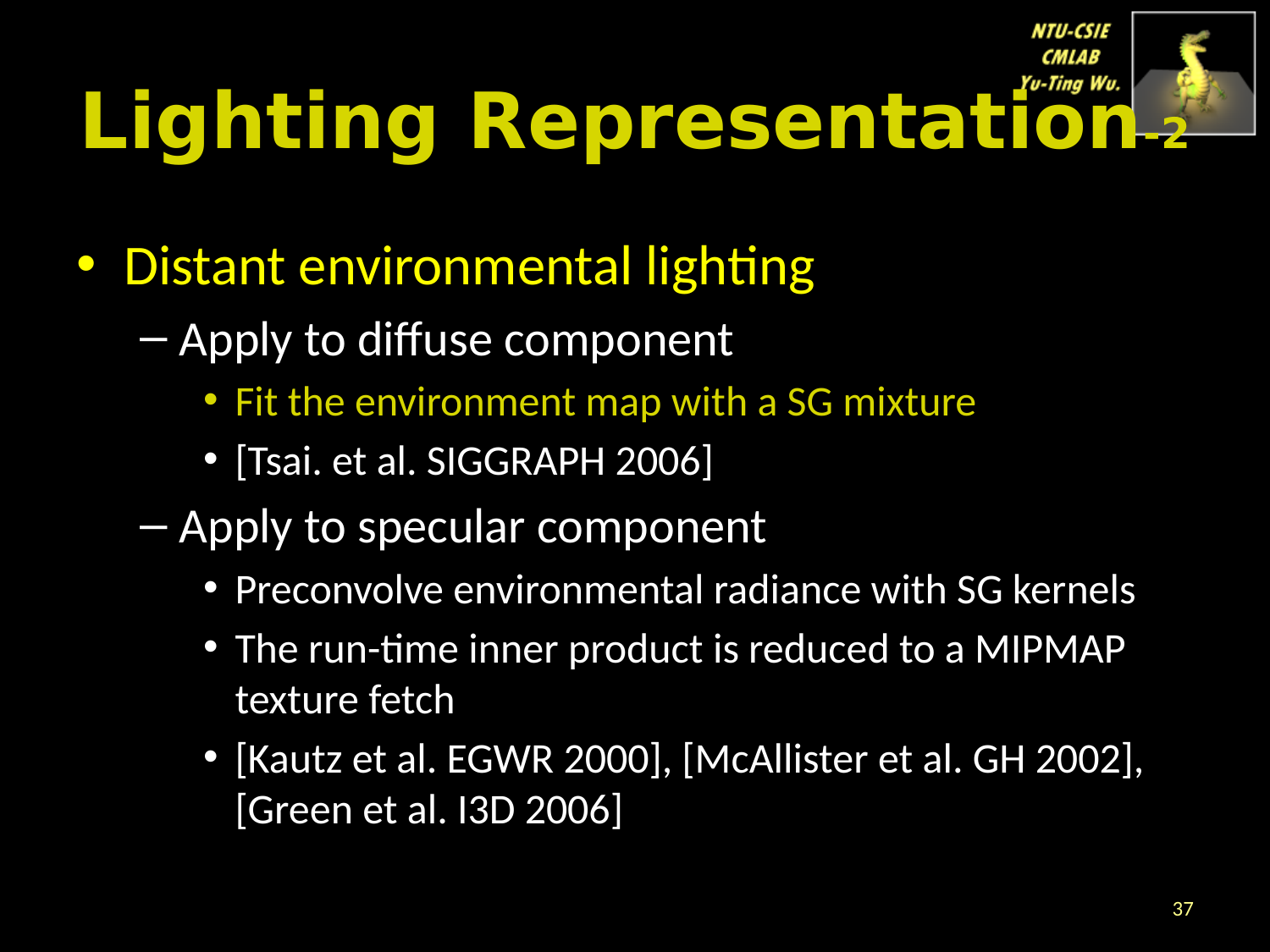

# Lighting Representation-2
Distant environmental lighting
Apply to diffuse component
Fit the environment map with a SG mixture
[Tsai. et al. SIGGRAPH 2006]
Apply to specular component
Preconvolve environmental radiance with SG kernels
The run-time inner product is reduced to a MIPMAP texture fetch
[Kautz et al. EGWR 2000], [McAllister et al. GH 2002], [Green et al. I3D 2006]

37